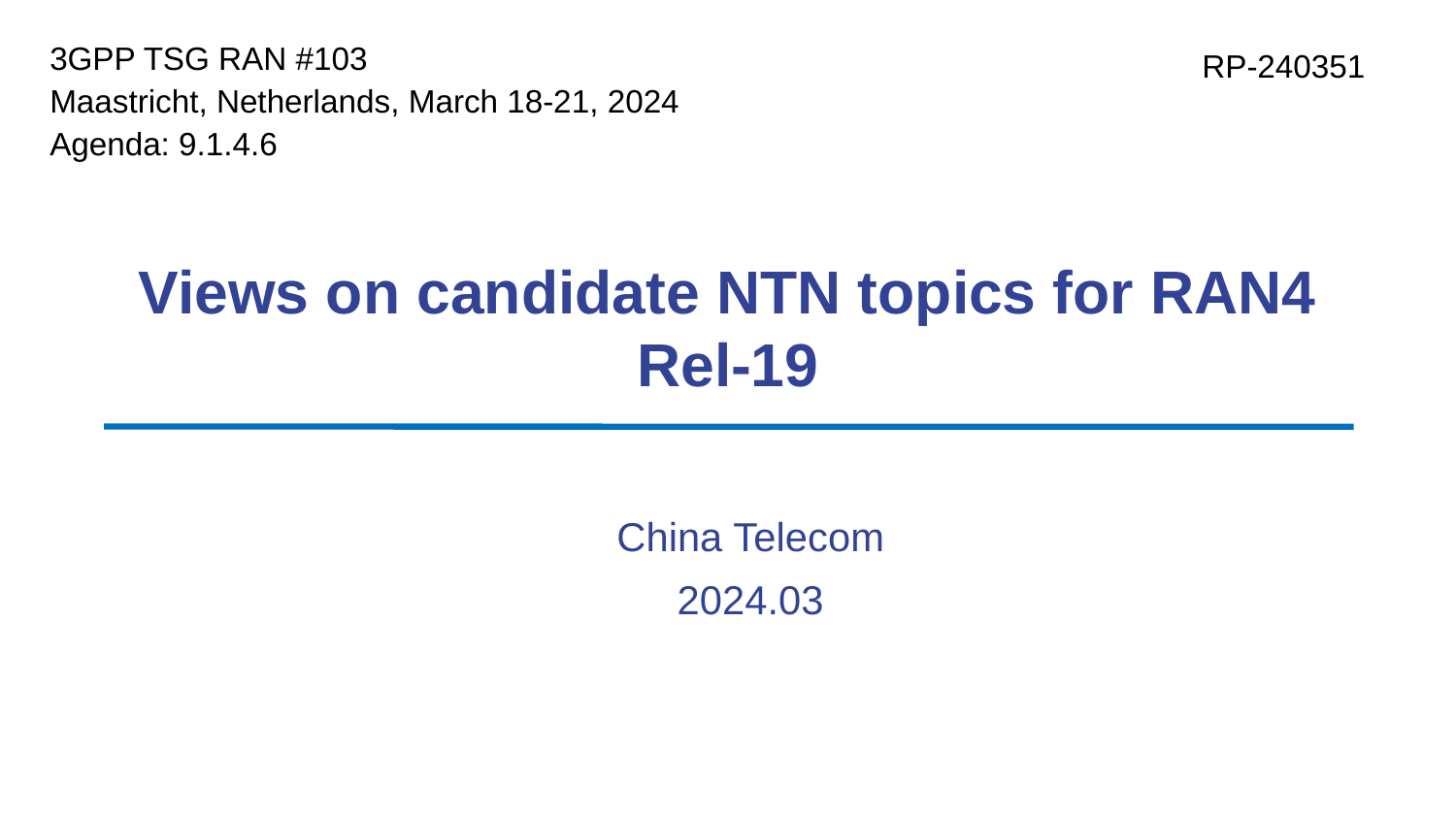

3GPP TSG RAN #103
Maastricht, Netherlands, March 18-21, 2024
Agenda: 9.1.4.6
RP-240351
# Views on candidate NTN topics for RAN4 Rel-19
China Telecom
2024.03